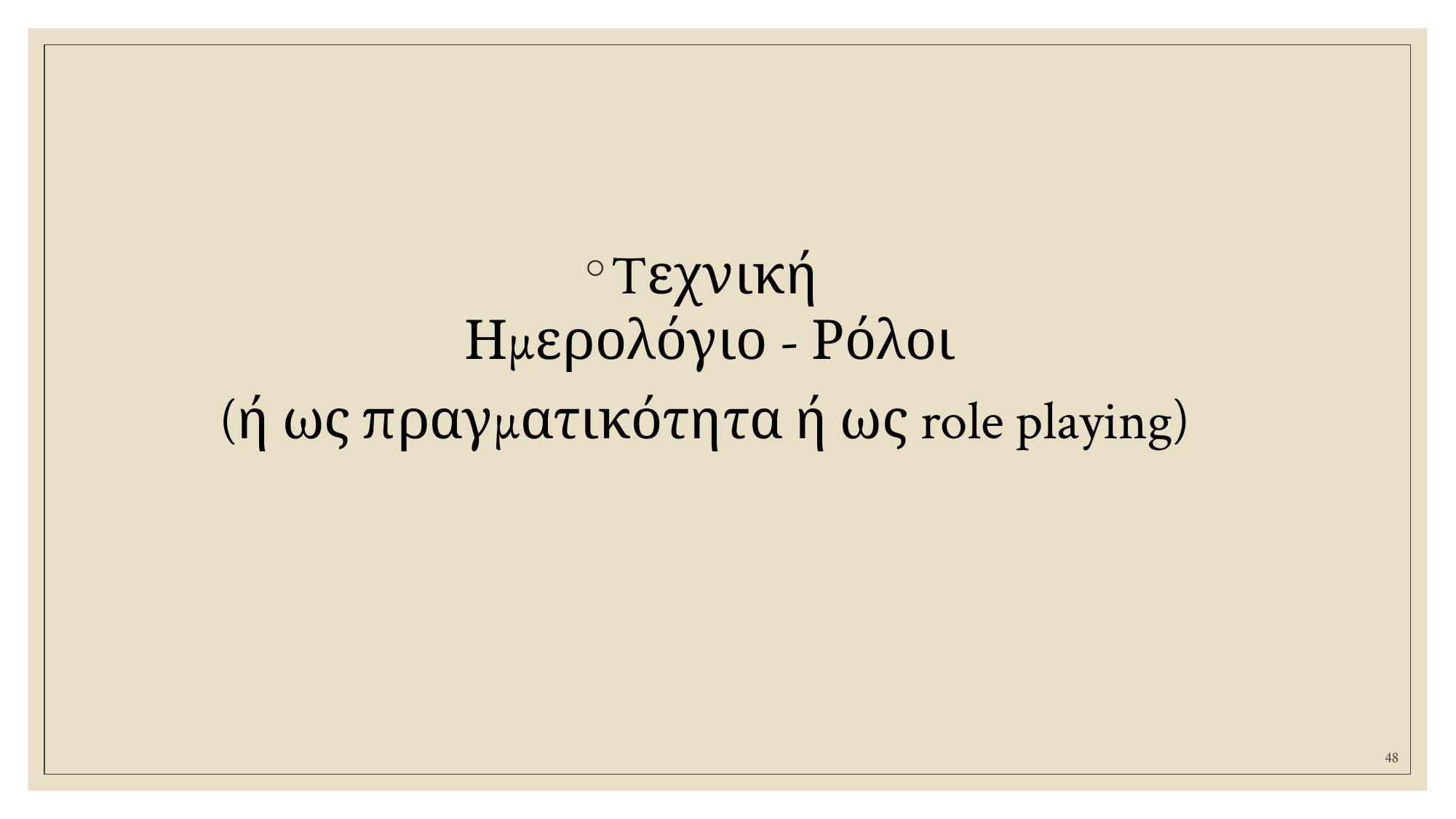

Tεχνική
Ημερολόγιο - Ρόλοι
(ή ως πραγματικότητα ή ως role playing)
48